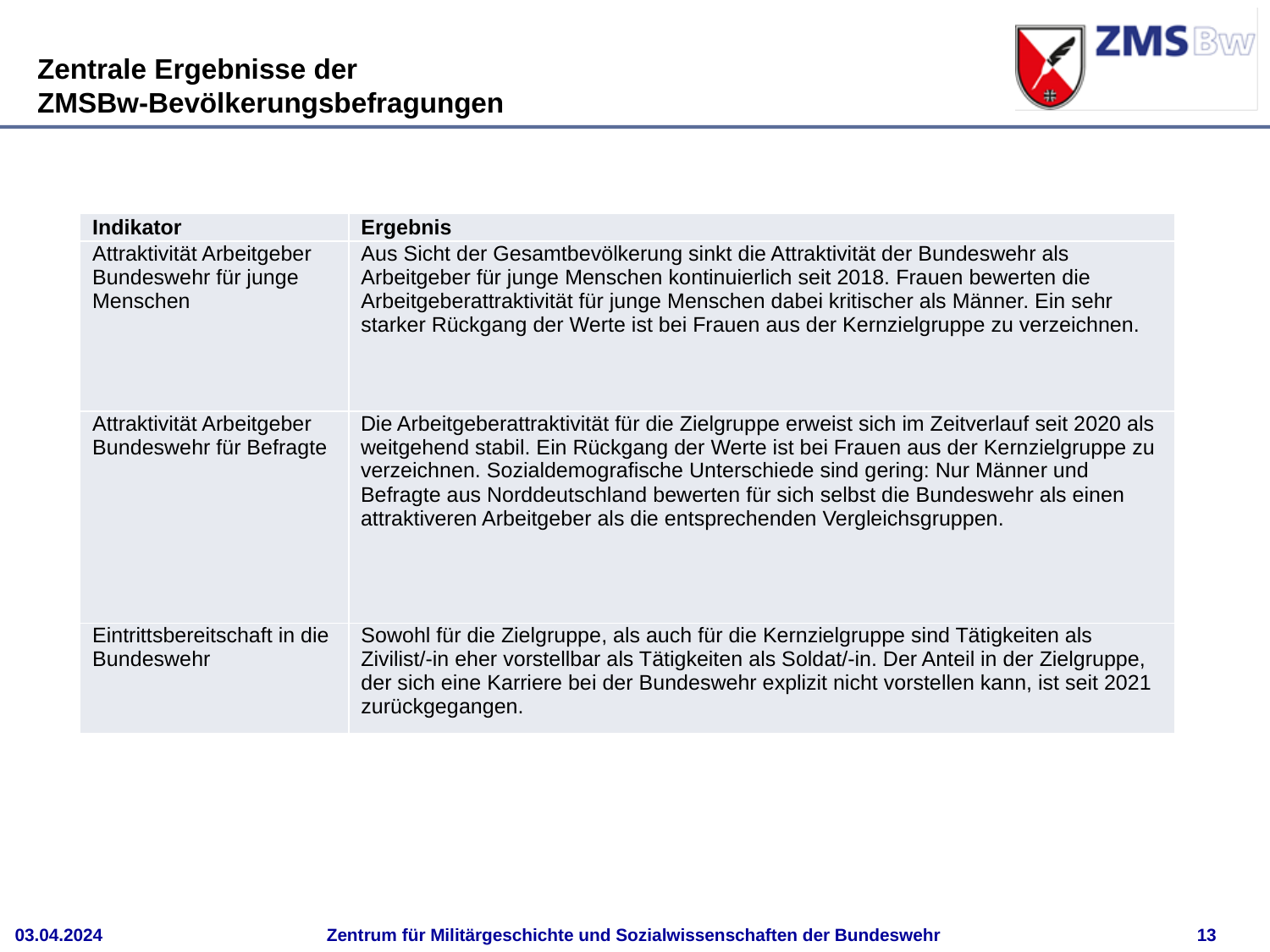

Zentrale Ergebnisse der
ZMSBw-Bevölkerungsbefragungen
| Indikator | Ergebnis |
| --- | --- |
| Attraktivität Arbeitgeber Bundeswehr für junge Menschen | Aus Sicht der Gesamtbevölkerung sinkt die Attraktivität der Bundeswehr als Arbeitgeber für junge Menschen kontinuierlich seit 2018. Frauen bewerten die Arbeitgeberattraktivität für junge Menschen dabei kritischer als Männer. Ein sehr starker Rückgang der Werte ist bei Frauen aus der Kernzielgruppe zu verzeichnen. |
| Attraktivität Arbeitgeber Bundeswehr für Befragte | Die Arbeitgeberattraktivität für die Zielgruppe erweist sich im Zeitverlauf seit 2020 als weitgehend stabil. Ein Rückgang der Werte ist bei Frauen aus der Kernzielgruppe zu verzeichnen. Sozialdemografische Unterschiede sind gering: Nur Männer und Befragte aus Norddeutschland bewerten für sich selbst die Bundeswehr als einen attraktiveren Arbeitgeber als die entsprechenden Vergleichsgruppen. |
| Eintrittsbereitschaft in die Bundeswehr | Sowohl für die Zielgruppe, als auch für die Kernzielgruppe sind Tätigkeiten als Zivilist/-in eher vorstellbar als Tätigkeiten als Soldat/-in. Der Anteil in der Zielgruppe, der sich eine Karriere bei der Bundeswehr explizit nicht vorstellen kann, ist seit 2021 zurückgegangen. |